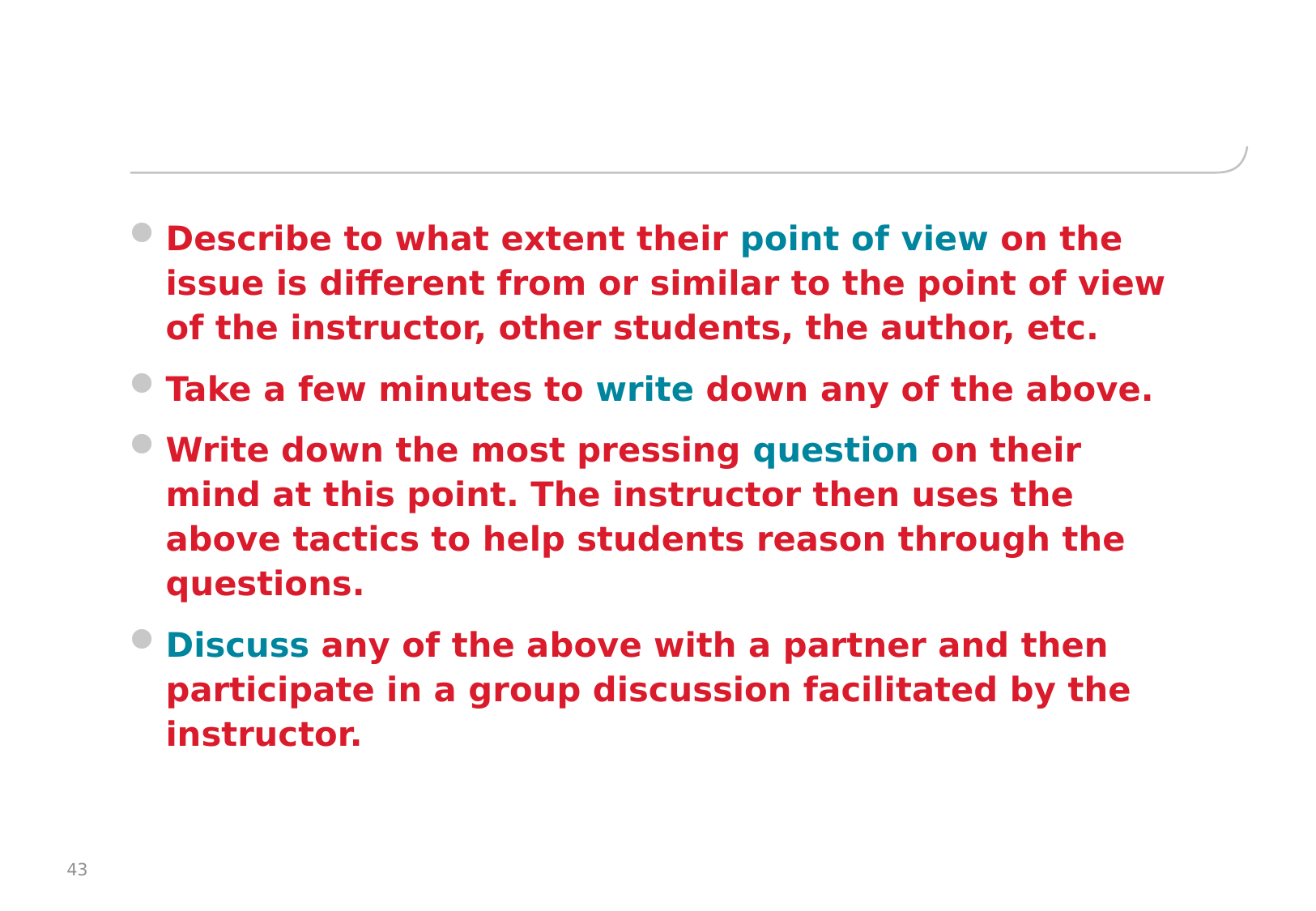

#
Describe to what extent their point of view on the issue is different from or similar to the point of view of the instructor, other students, the author, etc.
Take a few minutes to write down any of the above.
Write down the most pressing question on their mind at this point. The instructor then uses the above tactics to help students reason through the questions.
Discuss any of the above with a partner and then participate in a group discussion facilitated by the instructor.

43